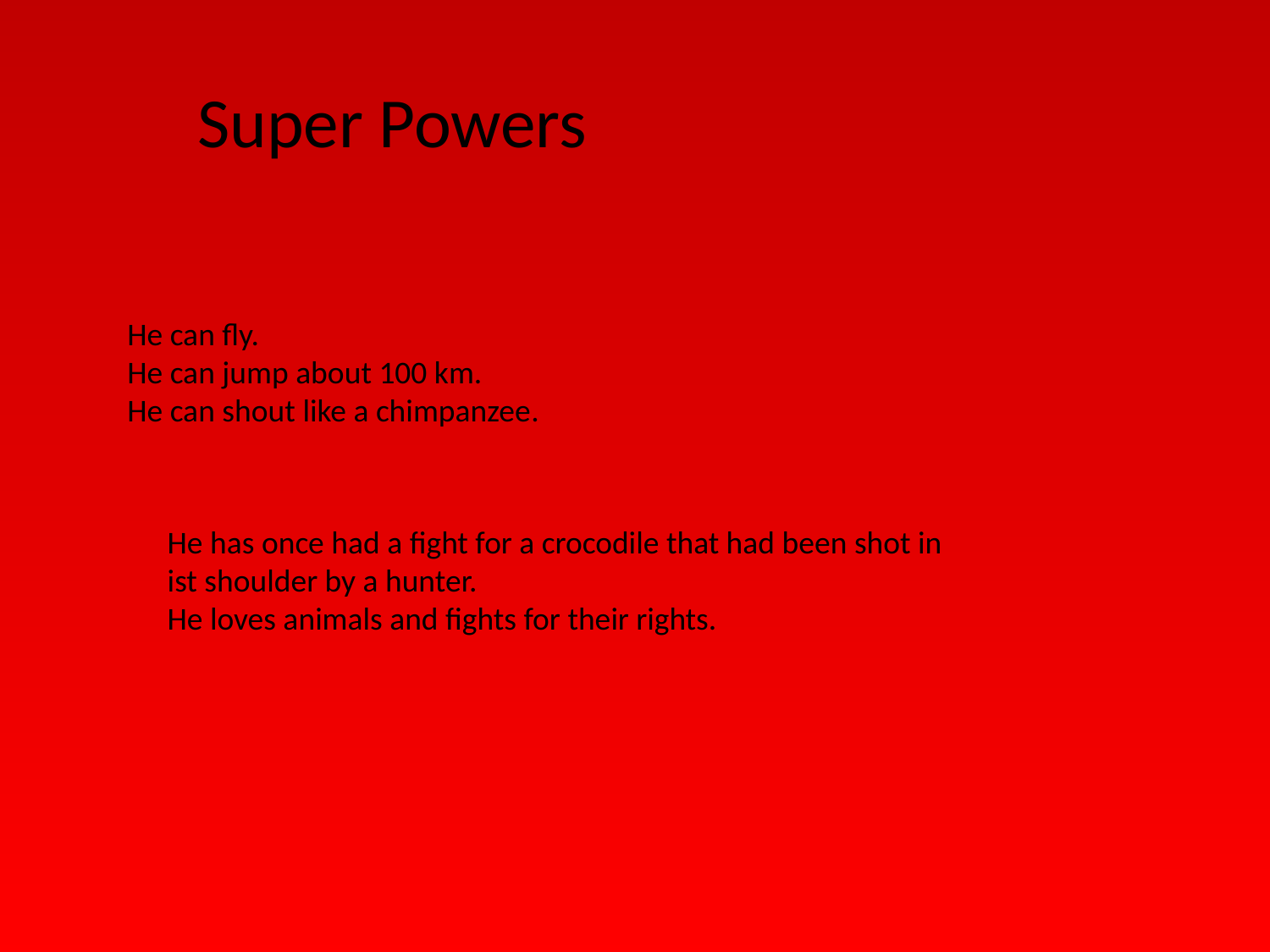

Super Powers
He can fly.
He can jump about 100 km.
He can shout like a chimpanzee.

He has once had a fight for a crocodile that had been shot in ist shoulder by a hunter.
He loves animals and fights for their rights.